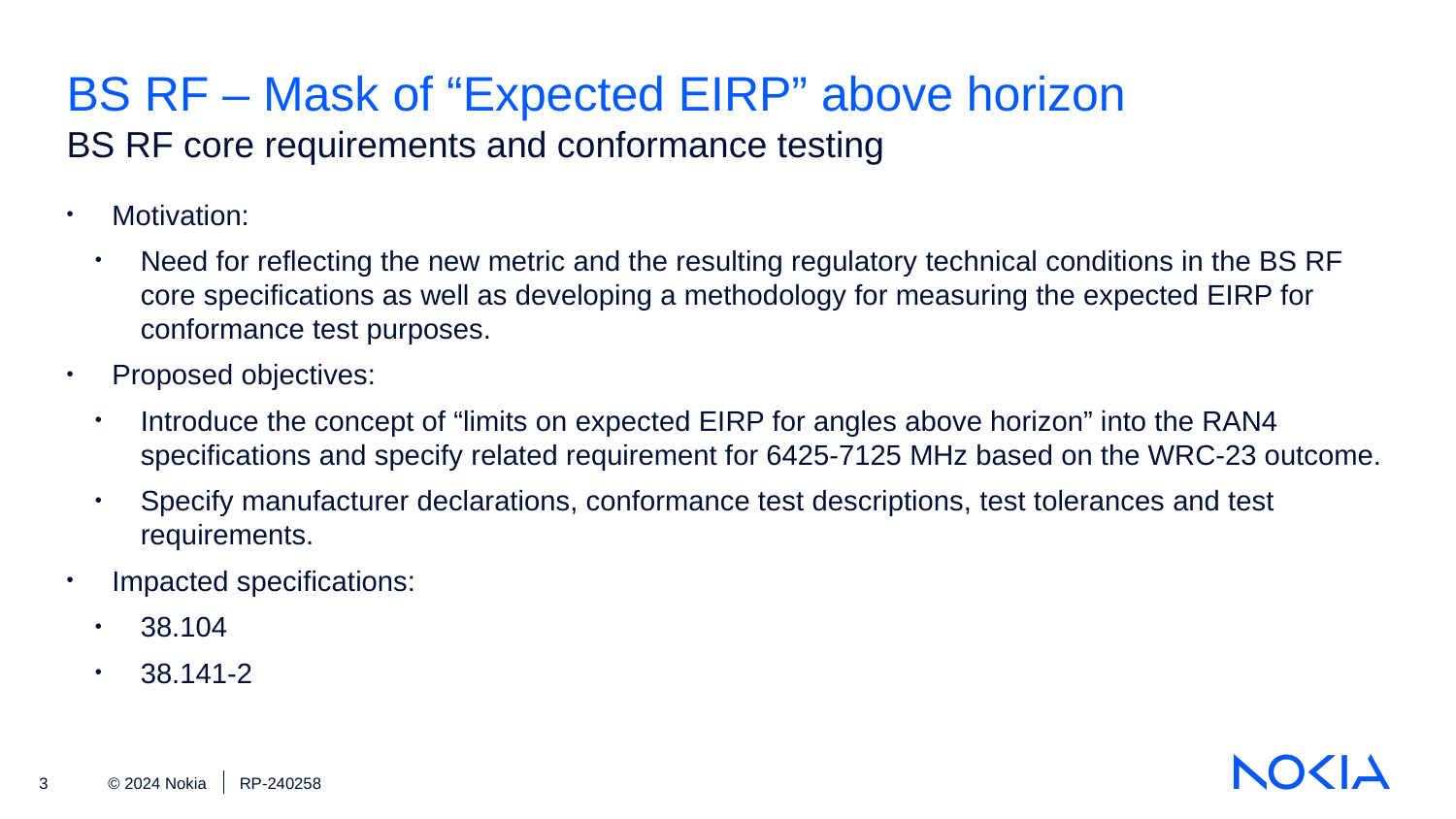

BS RF – Mask of “Expected EIRP” above horizon
BS RF core requirements and conformance testing
Motivation:
Need for reflecting the new metric and the resulting regulatory technical conditions in the BS RF core specifications as well as developing a methodology for measuring the expected EIRP for conformance test purposes.
Proposed objectives:
Introduce the concept of “limits on expected EIRP for angles above horizon” into the RAN4 specifications and specify related requirement for 6425-7125 MHz based on the WRC-23 outcome.
Specify manufacturer declarations, conformance test descriptions, test tolerances and test requirements.
Impacted specifications:
38.104
38.141-2
RP-240258